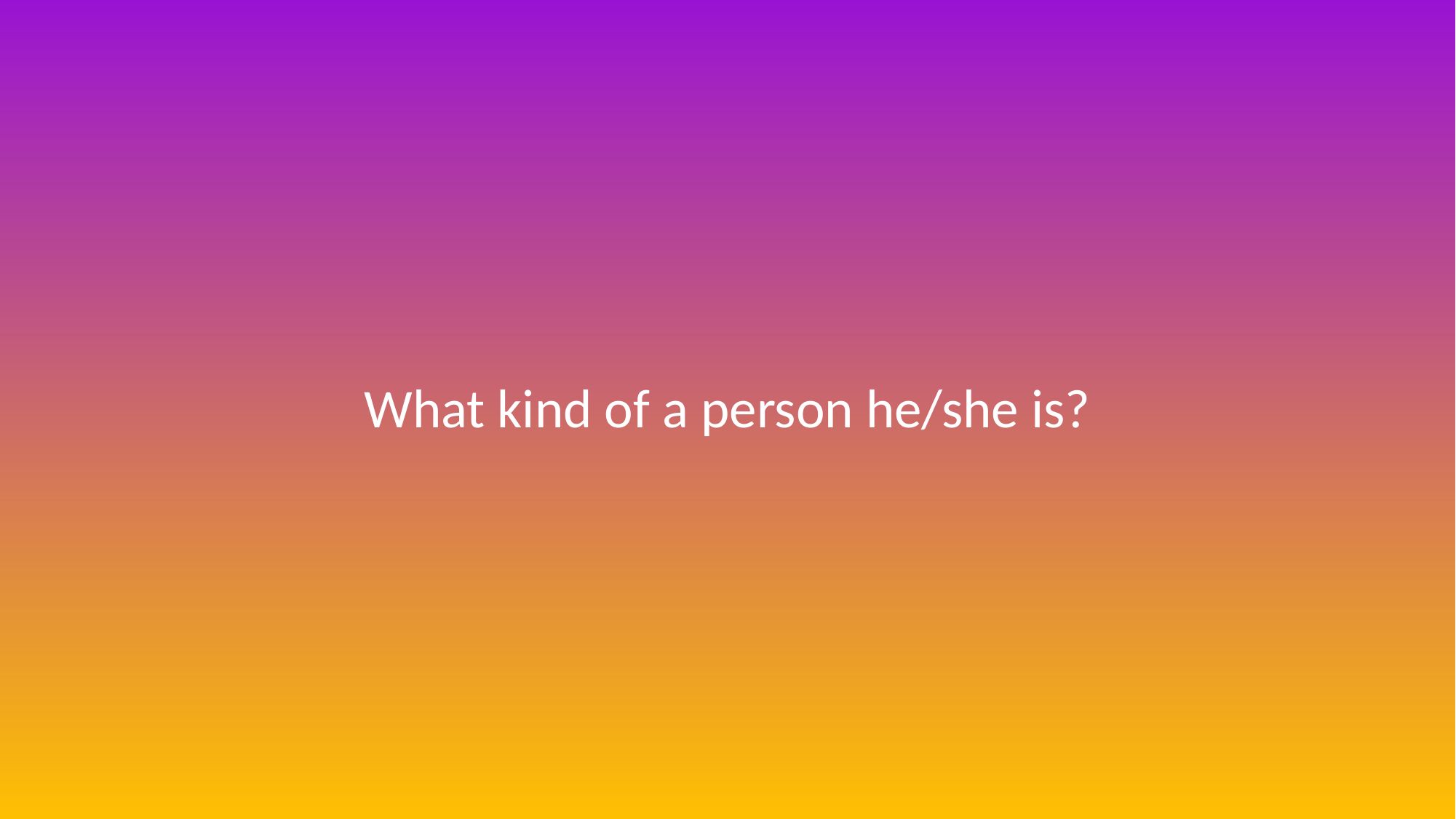

# What kind of a person he/she is?